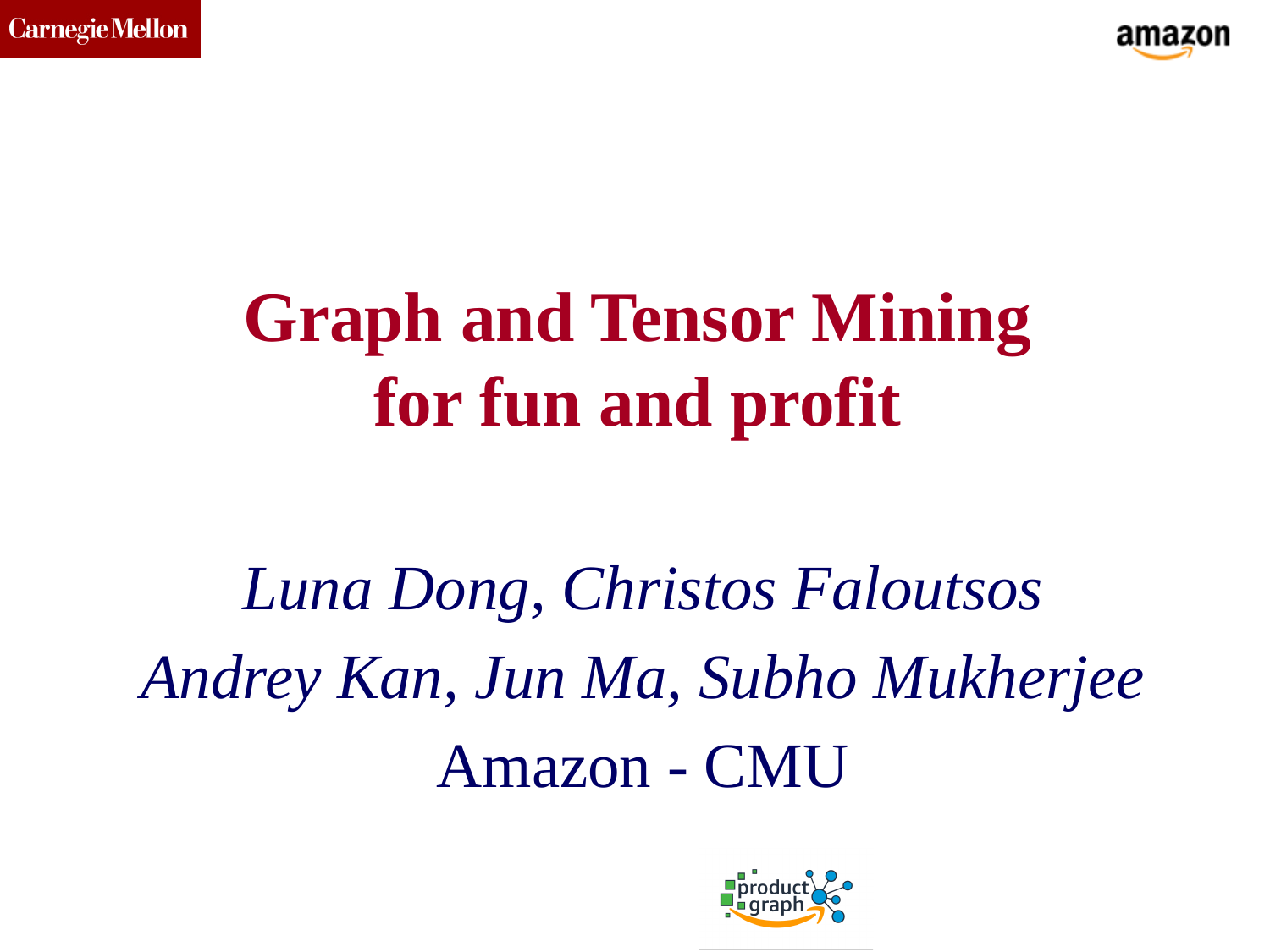

# Graph and Tensor Mining for fun and profit
Luna Dong, Christos Faloutsos
Andrey Kan, Jun Ma, Subho Mukherjee
Amazon - CMU